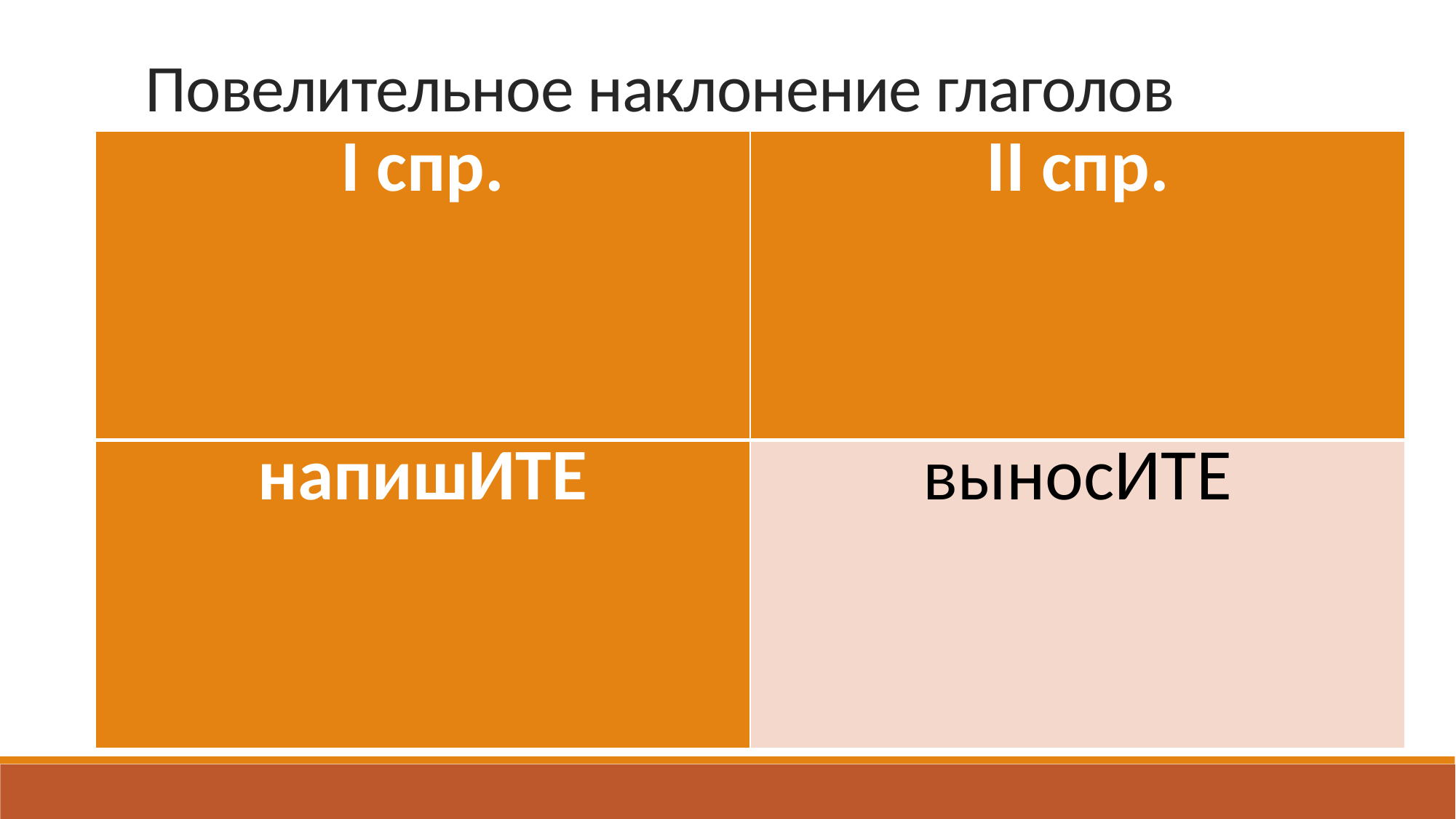

# Повелительное наклонение глаголов

| I спр. | II спр. |
| --- | --- |
| напишИТЕ | выносИТЕ |